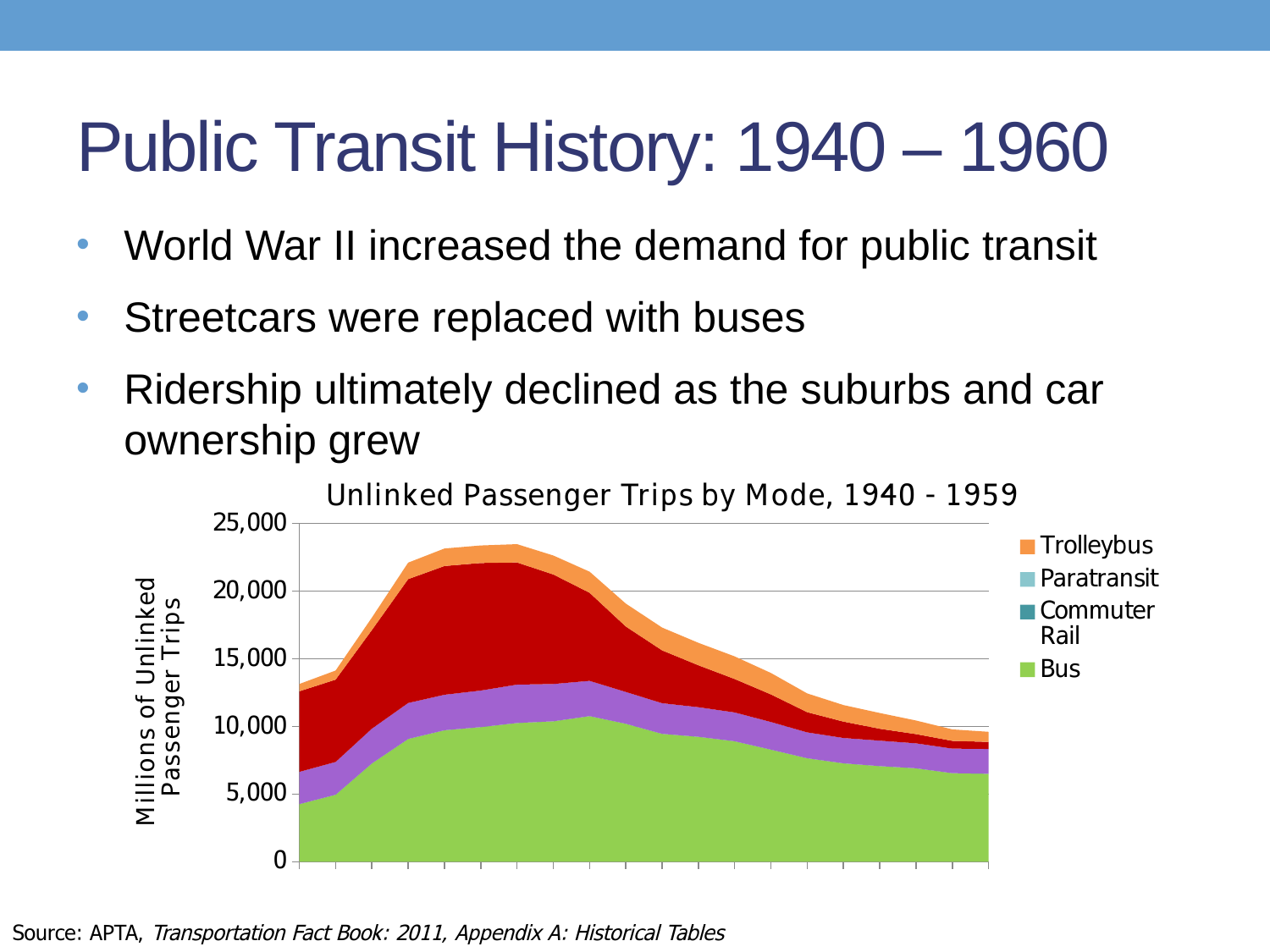

# Public Transit History: 1940 – 1960
World War II increased the demand for public transit
Streetcars were replaced with buses
Ridership ultimately declined as the suburbs and car ownership grew

### Chart: Unlinked Passenger Trips by Mode, 1940 - 1959

| Category | Bus | Commuter Rail | Paratransit | Heavy Rail | Light Rail | Trolleybus |
|---|---|---|---|---|---|---|
| 1940 | 4255.0 | 0.0 | 0.0 | 2382.0 | 5951.0 | 542.0 |
| 1941 | 4948.0 | 0.0 | 0.0 | 2421.0 | 6085.0 | 669.0 |
| 1942 | 7264.0 | 0.0 | 0.0 | 2566.0 | 7290.0 | 918.0 |
| 1943 | 9070.0 | 0.0 | 0.0 | 2656.0 | 9150.0 | 1220.0 |
| 1944 | 9713.0 | 0.0 | 0.0 | 2621.0 | 9516.0 | 1292.0 |
| 1945 | 9946.0 | 0.0 | 0.0 | 2698.0 | 9426.0 | 1298.0 |
| 1946 | 10247.0 | 0.0 | 0.0 | 2835.0 | 9027.0 | 1354.0 |
| 1947 | 10374.0 | 0.0 | 0.0 | 2756.0 | 8096.0 | 1398.0 |
| 1948 | 10759.0 | 0.0 | 0.0 | 2606.0 | 6506.0 | 1558.0 |
| 1949 | 10193.0 | 0.0 | 0.0 | 2346.0 | 4839.0 | 1691.0 |
| 1950 | 9447.0 | 0.0 | 0.0 | 2264.0 | 3904.0 | 1686.0 |
| 1951 | 9227.0 | 0.0 | 0.0 | 2189.0 | 3101.0 | 1658.0 |
| 1952 | 8901.0 | 0.0 | 0.0 | 2124.0 | 2477.0 | 1666.0 |
| 1953 | 8280.0 | 0.0 | 0.0 | 2040.0 | 2036.0 | 1587.0 |
| 1954 | 7643.0 | 0.0 | 0.0 | 1912.0 | 1489.0 | 1387.0 |
| 1955 | 7269.0 | 0.0 | 0.0 | 1870.0 | 1207.0 | 1223.0 |
| 1956 | 7062.0 | 0.0 | 0.0 | 1880.0 | 876.0 | 1163.0 |
| 1957 | 6903.0 | 0.0 | 0.0 | 1843.0 | 679.0 | 1003.0 |
| 1958 | 6540.0 | 0.0 | 0.0 | 1815.0 | 572.0 | 843.0 |
| 1959 | 6498.0 | 0.0 | 0.0 | 1828.0 | 521.0 | 749.0 |
Source: APTA, Transportation Fact Book: 2011, Appendix A: Historical Tables